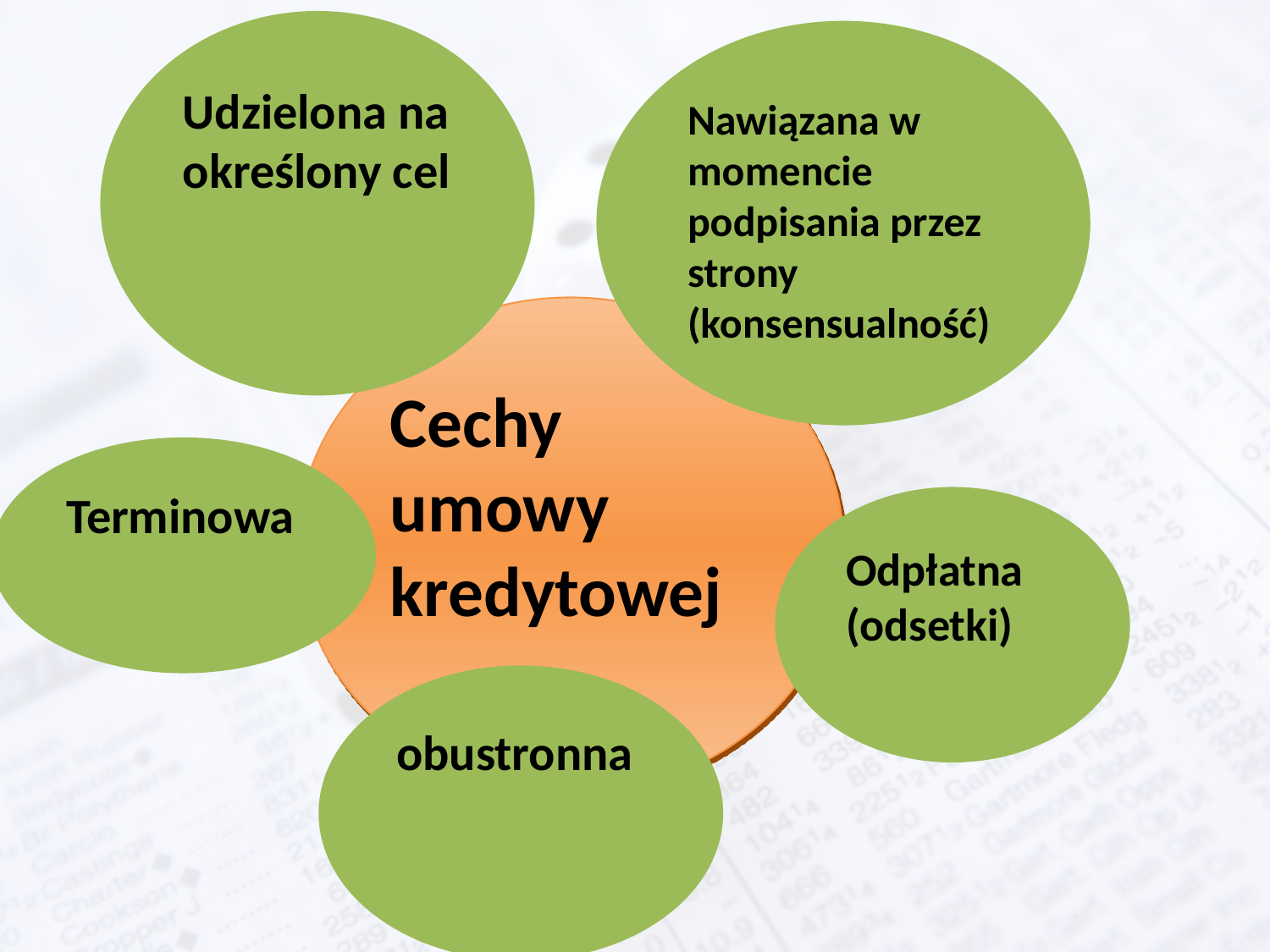

Udzielona na określony cel
Nawiązana w momencie podpisania przez strony (konsensualność)
Cechy umowy kredytowej
Terminowa
Odpłatna (odsetki)
obustronna